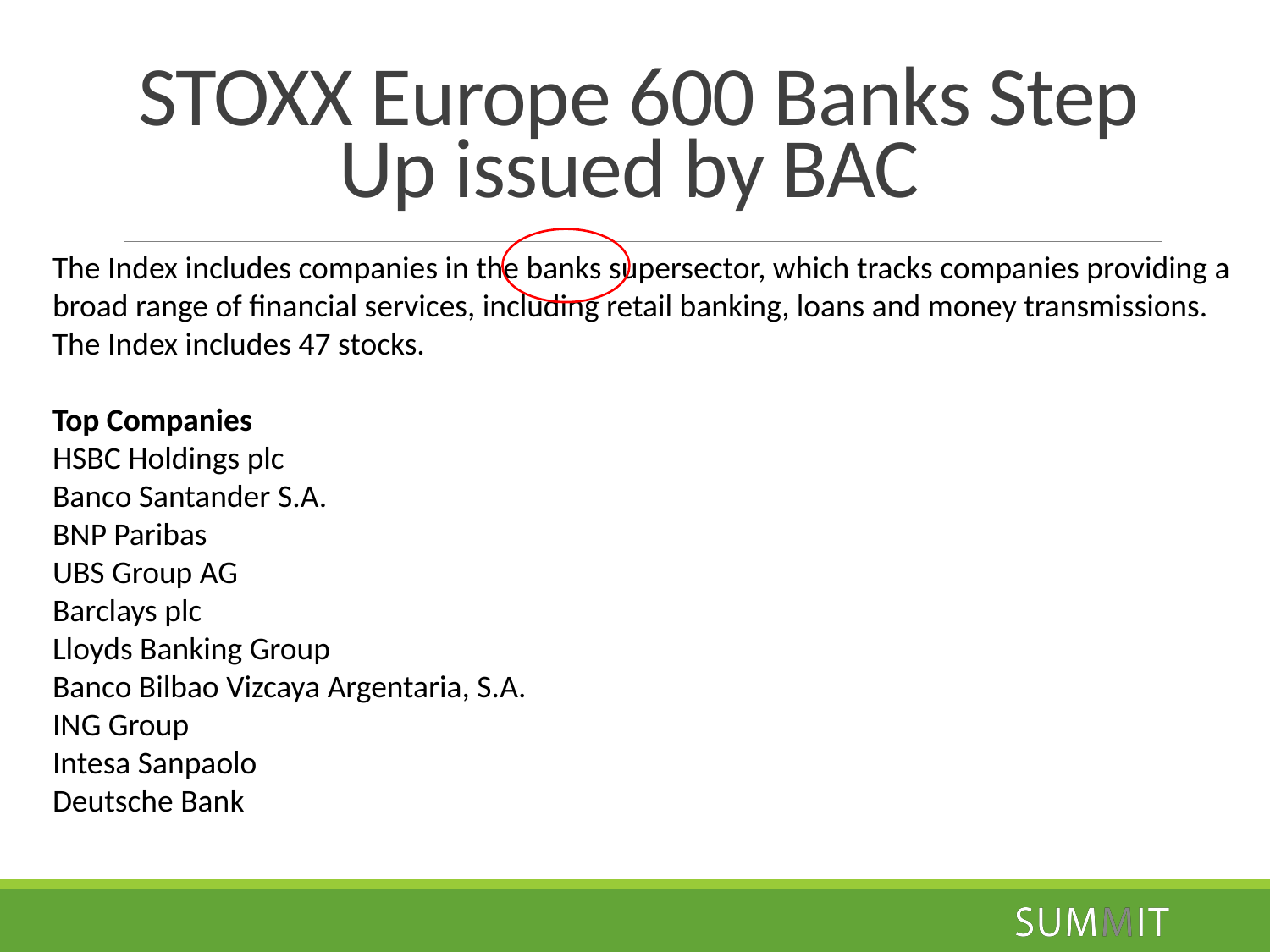

# STOXX Europe 600 Banks Step Up issued by BAC

The Index includes companies in the banks supersector, which tracks companies providing a broad range of financial services, including retail banking, loans and money transmissions. The Index includes 47 stocks.

Top Companies
HSBC Holdings plc
Banco Santander S.A.
BNP Paribas
UBS Group AG
Barclays plc
Lloyds Banking Group
Banco Bilbao Vizcaya Argentaria, S.A.
ING Group
Intesa Sanpaolo
Deutsche Bank